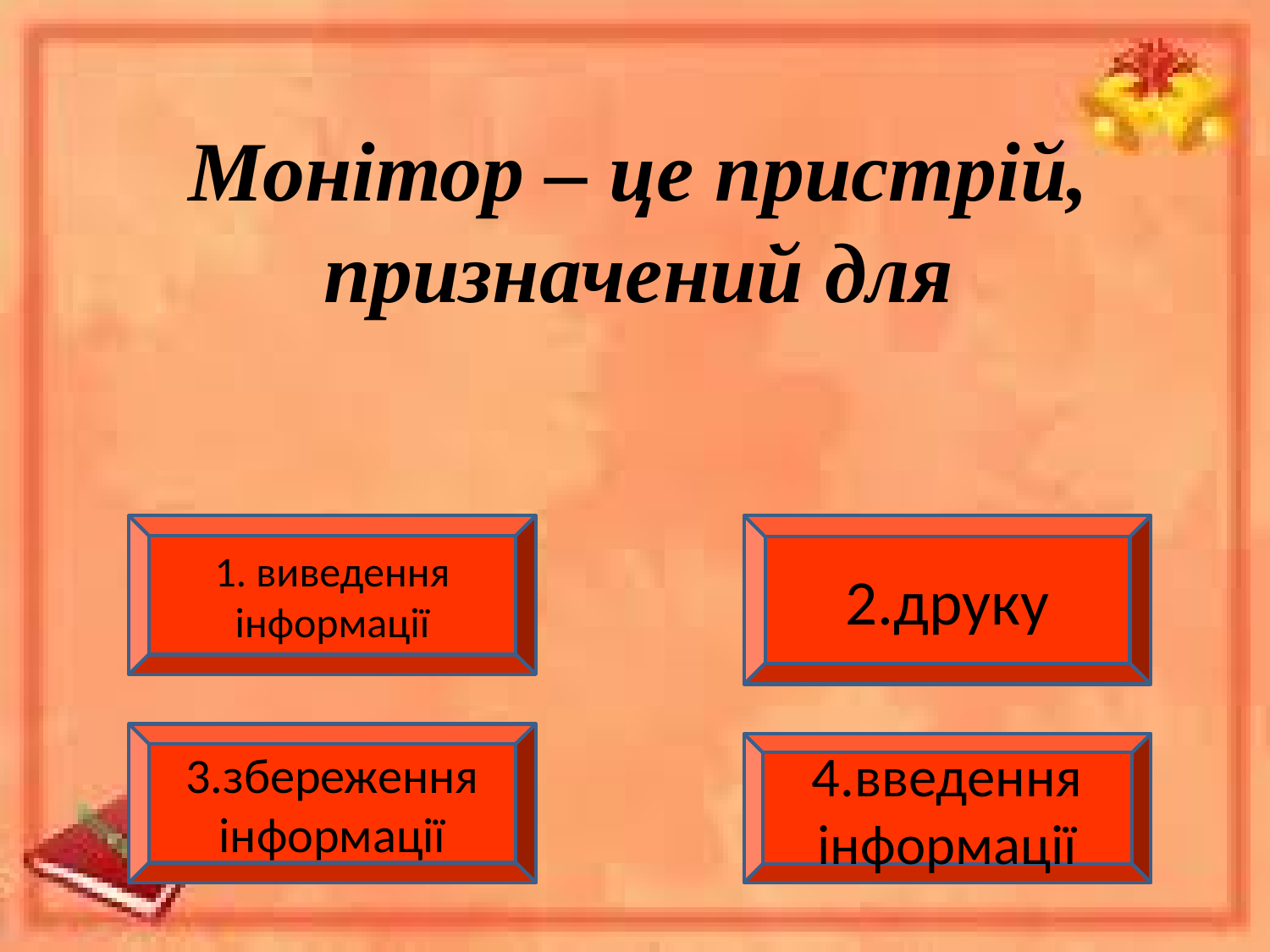

# Монітор – це пристрій, призначений для
1. виведення інформації
2.друку
3.збереження інформації
4.введення інформації